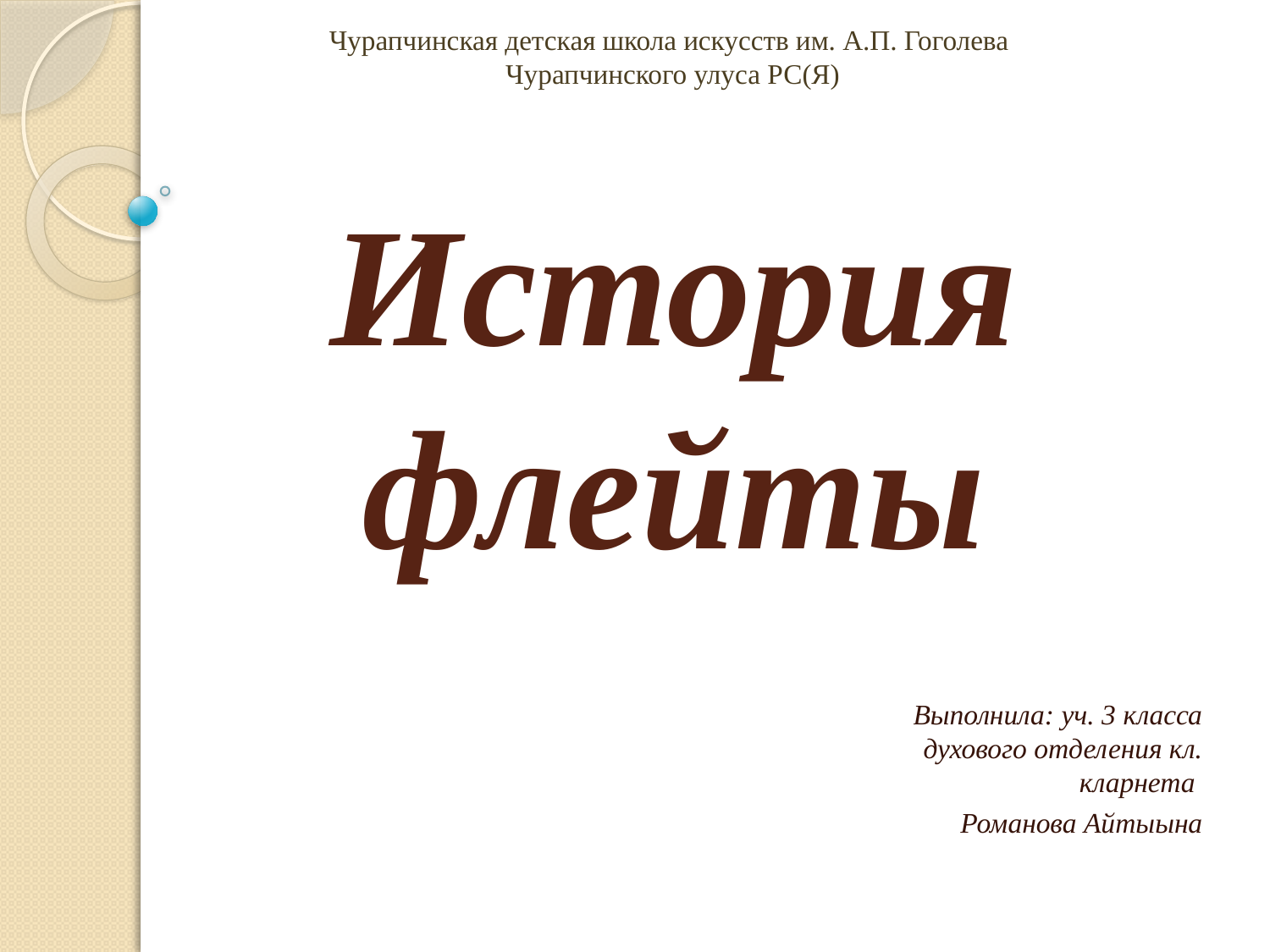

Чурапчинская детская школа искусств им. А.П. Гоголева
Чурапчинского улуса РС(Я)
# История флейты
Выполнила: уч. 3 класса духового отделения кл. кларнета
Романова Айтыына